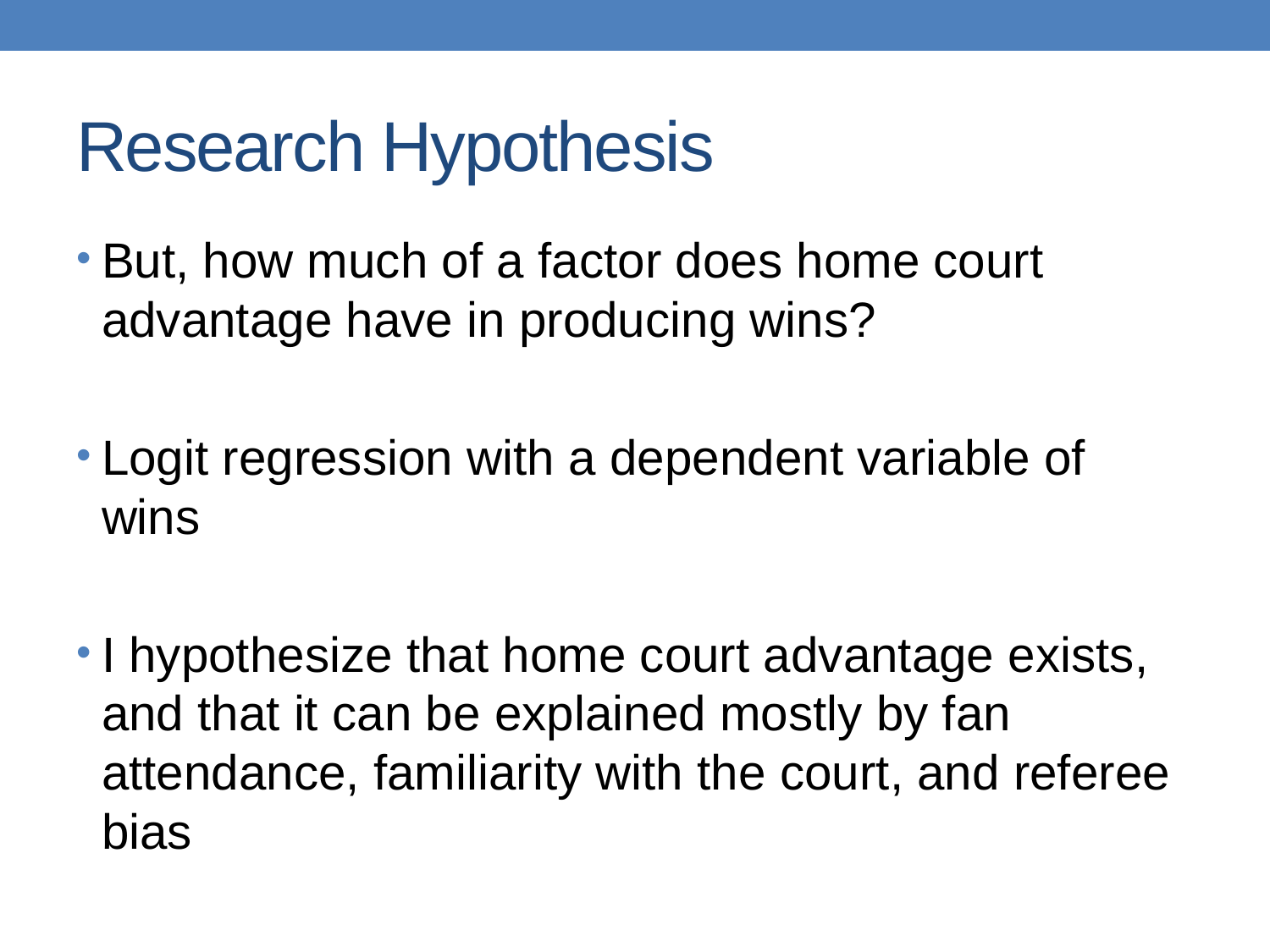

# Research Hypothesis
But, how much of a factor does home court advantage have in producing wins?

Logit regression with a dependent variable of wins

I hypothesize that home court advantage exists, and that it can be explained mostly by fan attendance, familiarity with the court, and referee bias